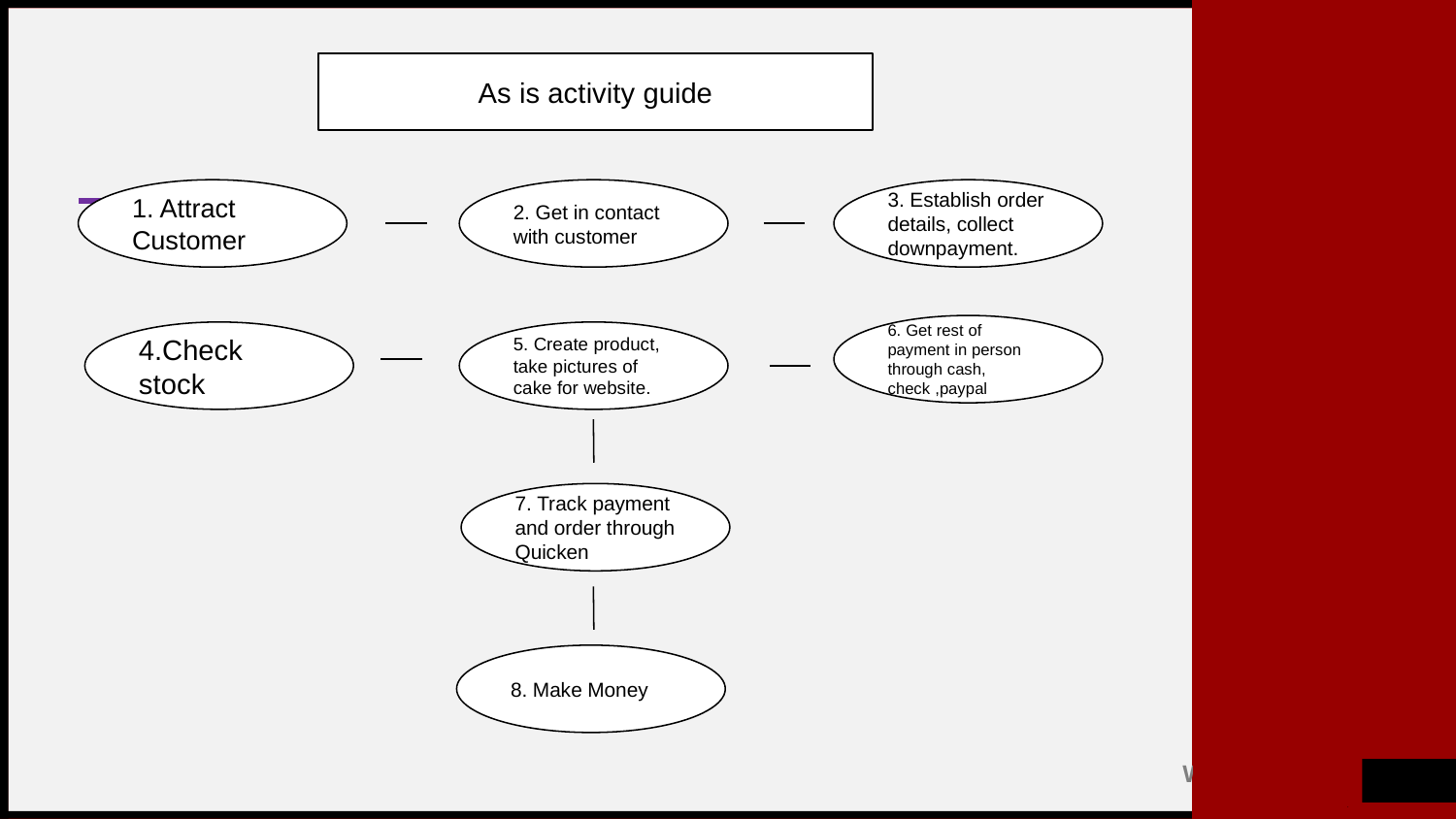

As is activity guide
#
1. Attract Customer
2. Get in contact with customer
3. Establish order details, collect downpayment.
6. Get rest of payment in person through cash, check ,paypal
4.Check stock
5. Create product, take pictures of cake for website.
7. Track payment and order through Quicken
8. Make Money